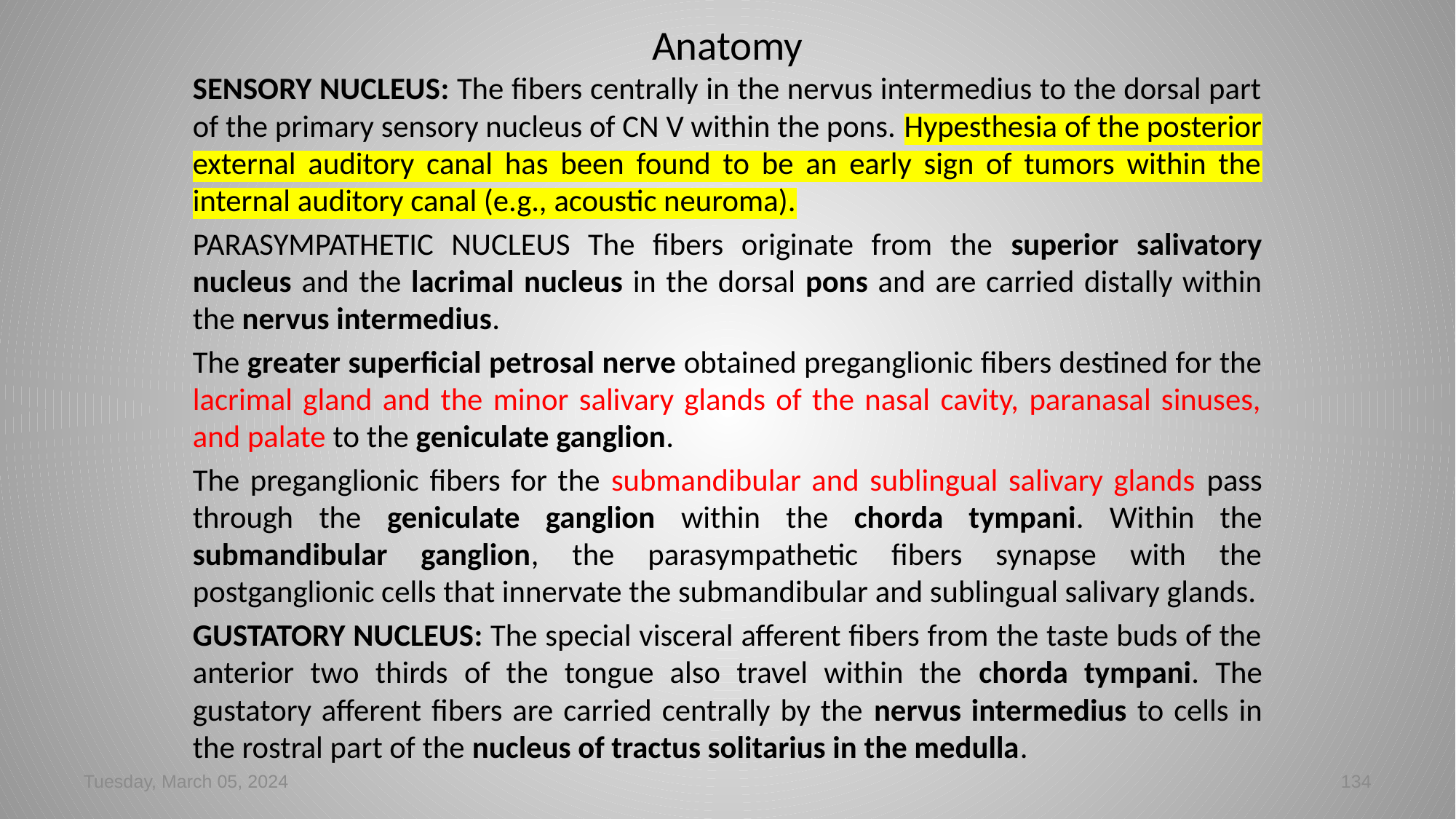

# Anatomy
SENSORY NUCLEUS: The fibers centrally in the nervus intermedius to the dorsal part of the primary sensory nucleus of CN V within the pons. Hypesthesia of the posterior external auditory canal has been found to be an early sign of tumors within the internal auditory canal (e.g., acoustic neuroma).
PARASYMPATHETIC NUCLEUS The fibers originate from the superior salivatory nucleus and the lacrimal nucleus in the dorsal pons and are carried distally within the nervus intermedius.
The greater superficial petrosal nerve obtained preganglionic fibers destined for the lacrimal gland and the minor salivary glands of the nasal cavity, paranasal sinuses, and palate to the geniculate ganglion.
The preganglionic fibers for the submandibular and sublingual salivary glands pass through the geniculate ganglion within the chorda tympani. Within the submandibular ganglion, the parasympathetic fibers synapse with the postganglionic cells that innervate the submandibular and sublingual salivary glands.
GUSTATORY NUCLEUS: The special visceral afferent fibers from the taste buds of the anterior two thirds of the tongue also travel within the chorda tympani. The gustatory afferent fibers are carried centrally by the nervus intermedius to cells in the rostral part of the nucleus of tractus solitarius in the medulla.
Tuesday, March 05, 2024
134